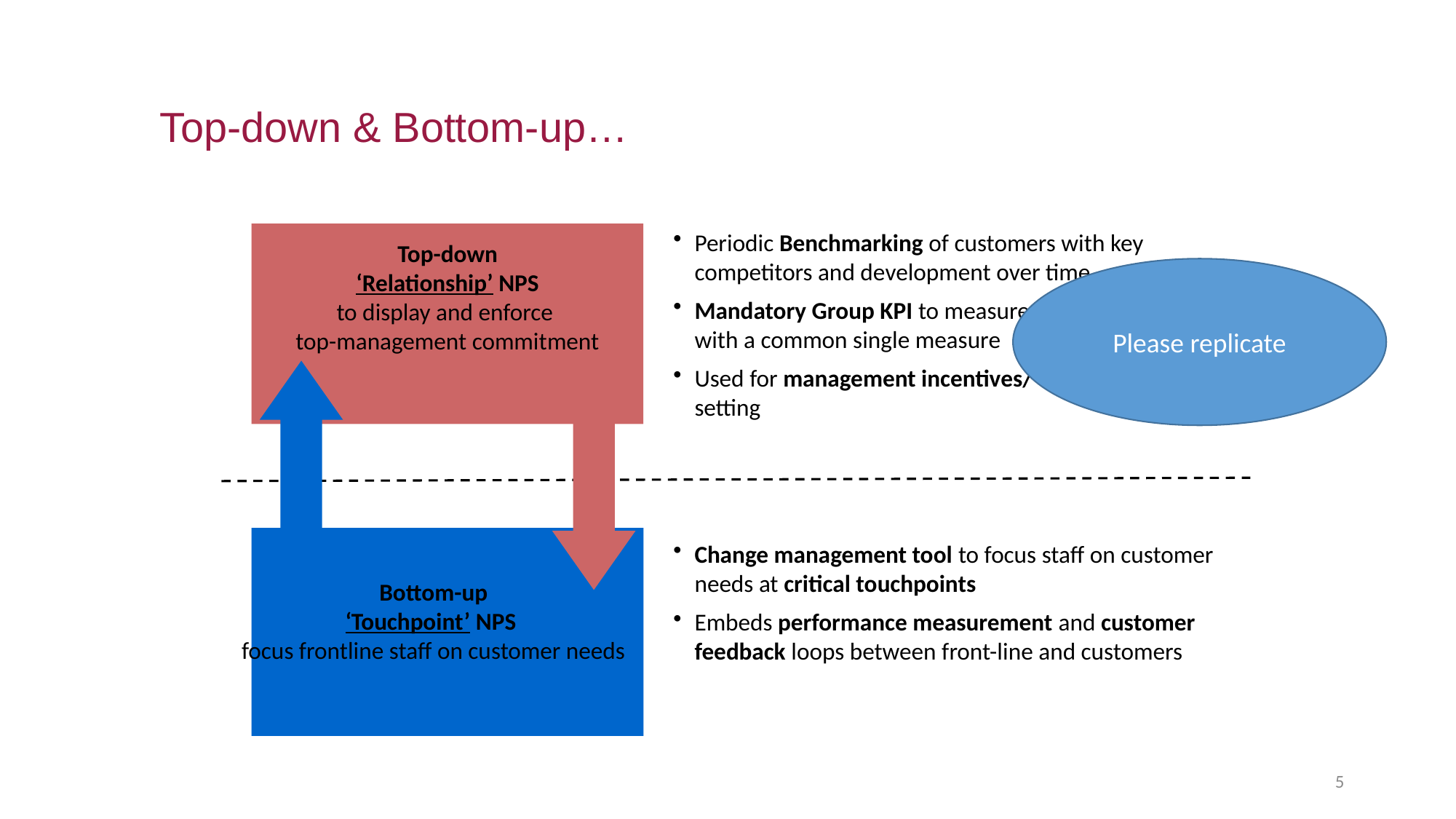

NPS Overview: How is it applied
There are two approaches to NPS, which in combination ensure management and front line staff are focused on the customer
Top-down & Bottom-up…
Periodic Benchmarking of customers with key competitors and development over time
Mandatory Group KPI to measure customer loyalty with a common single measure
Used for management incentives/ customer target setting

Top-down
‘Relationship’ NPS
to display and enforce
top-management commitment
Please replicate

Change management tool to focus staff on customer needs at critical touchpoints
Embeds performance measurement and customer feedback loops between front-line and customers
Bottom-up
‘Touchpoint’ NPS
focus frontline staff on customer needs
5